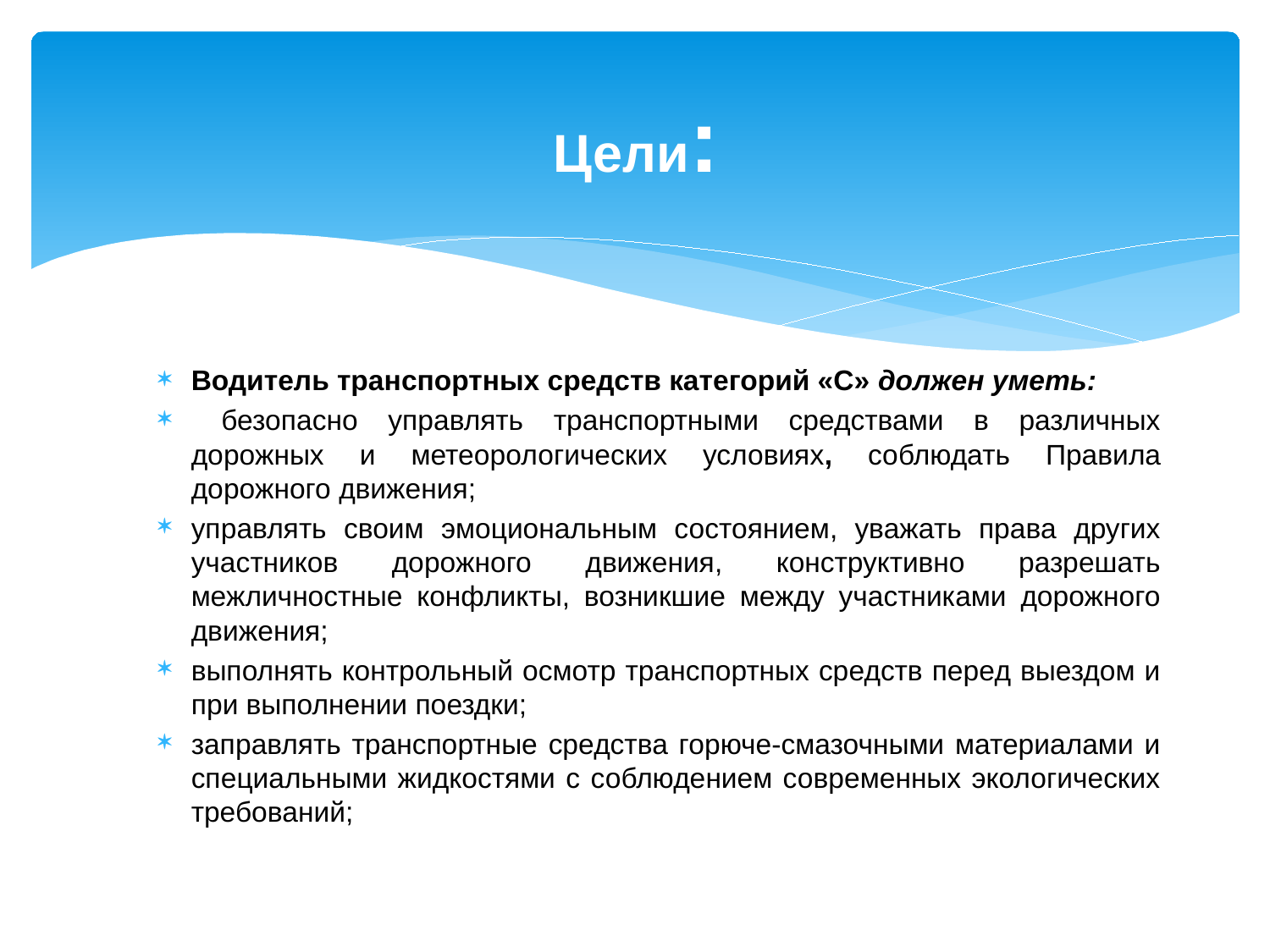

# Цели:
Водитель транспортных средств категорий «С» должен уметь:
 безопасно управлять транспортными средствами в различных дорожных и метеорологических условиях, соблюдать Правила дорожного движения;
управлять своим эмоциональным состоянием, уважать права других участников дорожного движения, конструктивно разрешать межличностные конфликты, возникшие между участниками дорожного движения;
выполнять контрольный осмотр транспортных средств перед выездом и при выполнении поездки;
заправлять транспортные средства горюче-смазочными материалами и специальными жидкостями с соблюдением современных экологических требований;